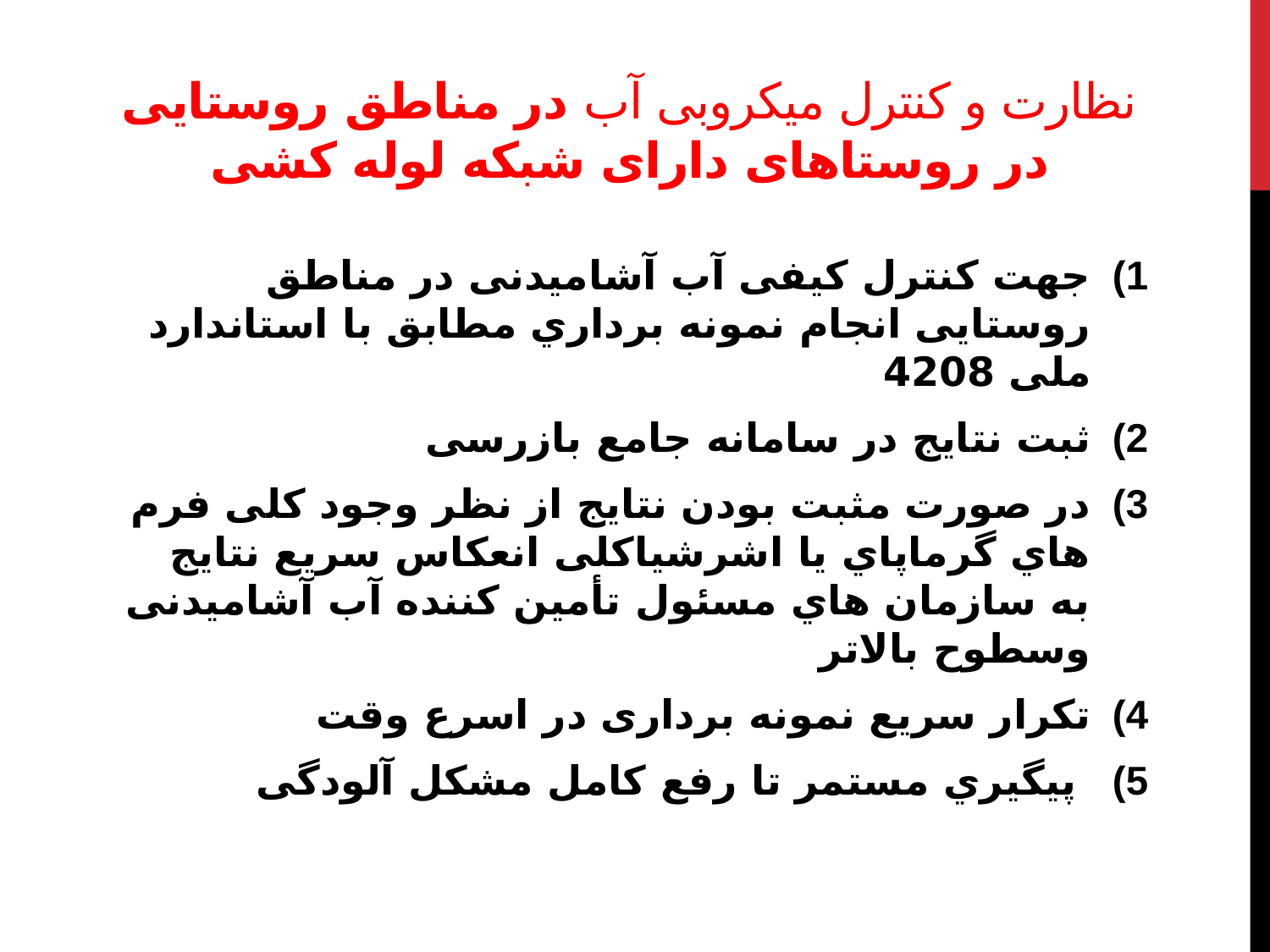

# نظارت و کنترل میکروبی آب در مناطق روستایی در روستاهای دارای شبکه لوله کشی
جهت کنترل کیفی آب آشامیدنی در مناطق روستایی انجام نمونه برداري مطابق با استاندارد ملی 4208
ثبت نتایج در سامانه جامع بازرسی
در صورت مثبت بودن نتایج از نظر وجود کلی فرم هاي گرماپاي یا اشرشیاکلی انعکاس سریع نتایج به سازمان هاي مسئول تأمین کننده آب آشامیدنی وسطوح بالاتر
تکرار سریع نمونه برداری در اسرع وقت
 پیگیري مستمر تا رفع کامل مشکل آلودگی